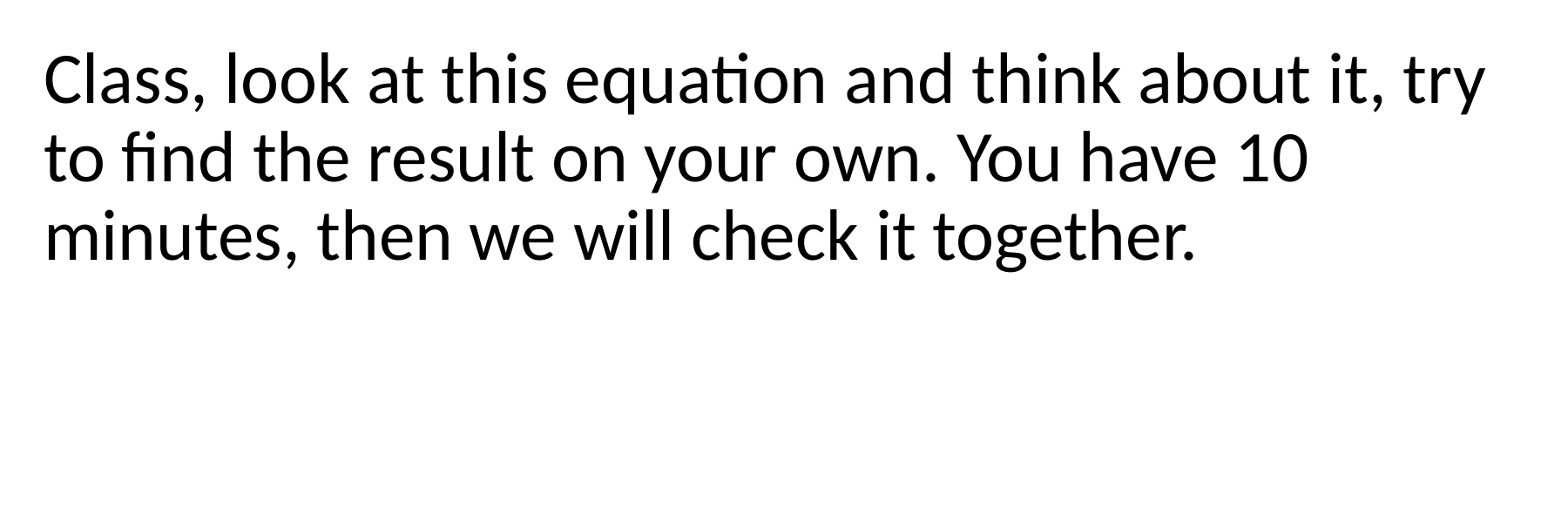

Class, look at this equation and think about it, try to find the result on your own. You have 10 minutes, then we will check it together.